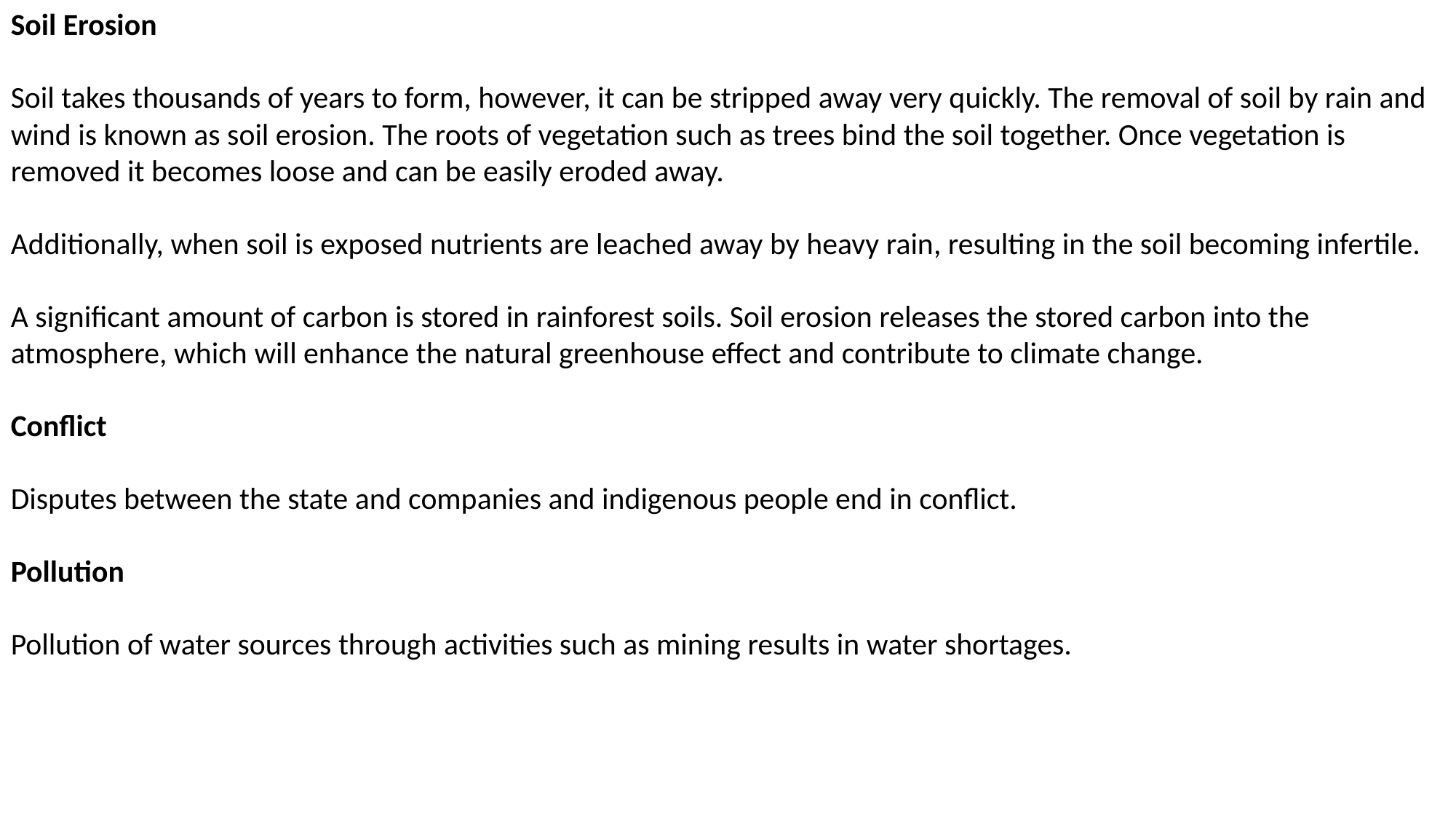

Soil Erosion

Soil takes thousands of years to form, however, it can be stripped away very quickly. The removal of soil by rain and wind is known as soil erosion. The roots of vegetation such as trees bind the soil together. Once vegetation is removed it becomes loose and can be easily eroded away.

Additionally, when soil is exposed nutrients are leached away by heavy rain, resulting in the soil becoming infertile.

A significant amount of carbon is stored in rainforest soils. Soil erosion releases the stored carbon into the atmosphere, which will enhance the natural greenhouse effect and contribute to climate change.

Conflict

Disputes between the state and companies and indigenous people end in conflict.

Pollution

Pollution of water sources through activities such as mining results in water shortages.